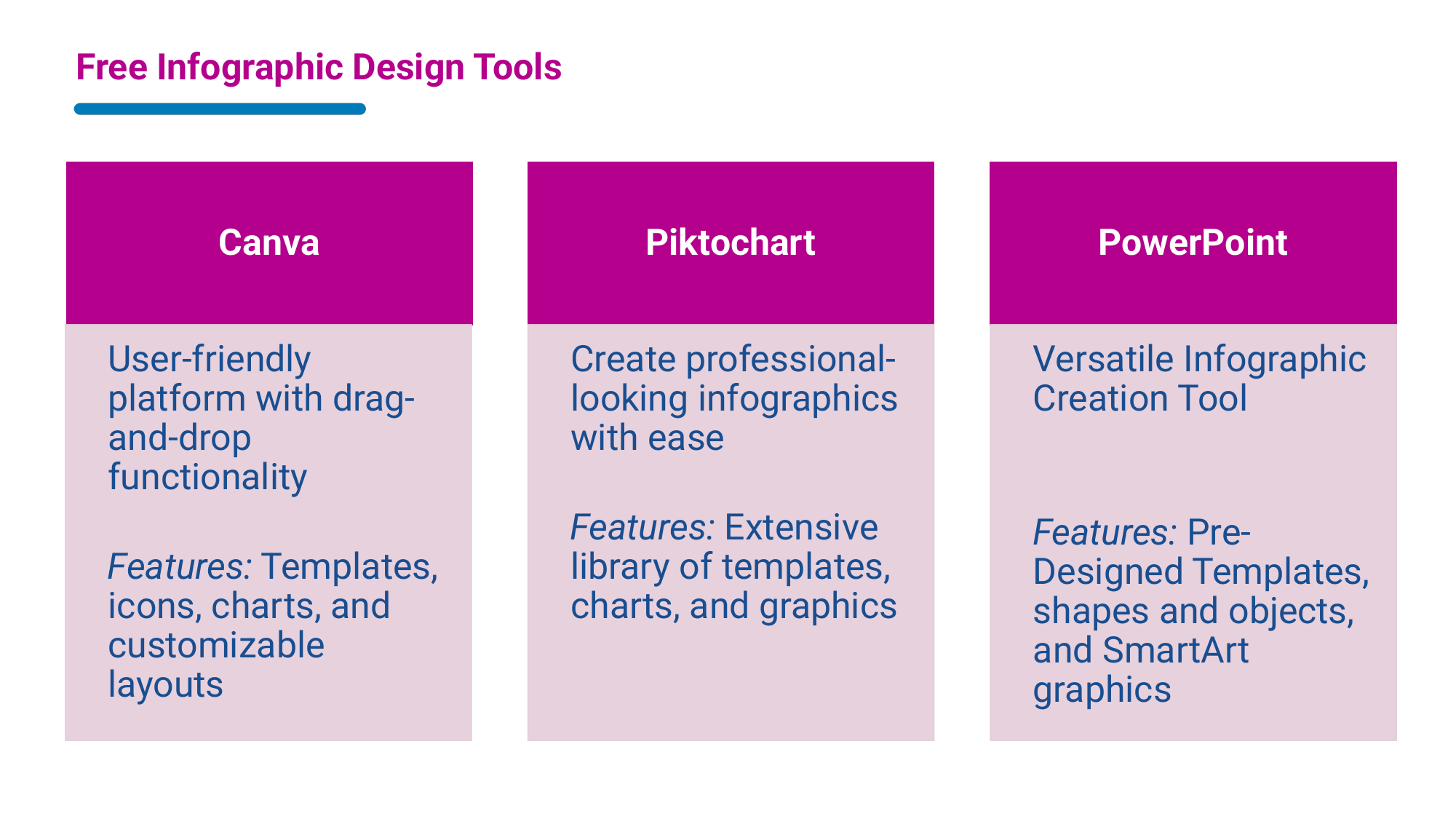

# Free Infographic Design Tools
Canva
   User-friendly platform with drag-and-drop functionality

   Features: Templates, icons, charts, and customizable layouts
Piktochart
   Create professional-looking infographics with ease

   Features: Extensive library of templates, charts, and graphics
PowerPoint
   Versatile Infographic Creation Tool

   Features: Pre-Designed Templates, shapes and objects, and SmartArt graphics